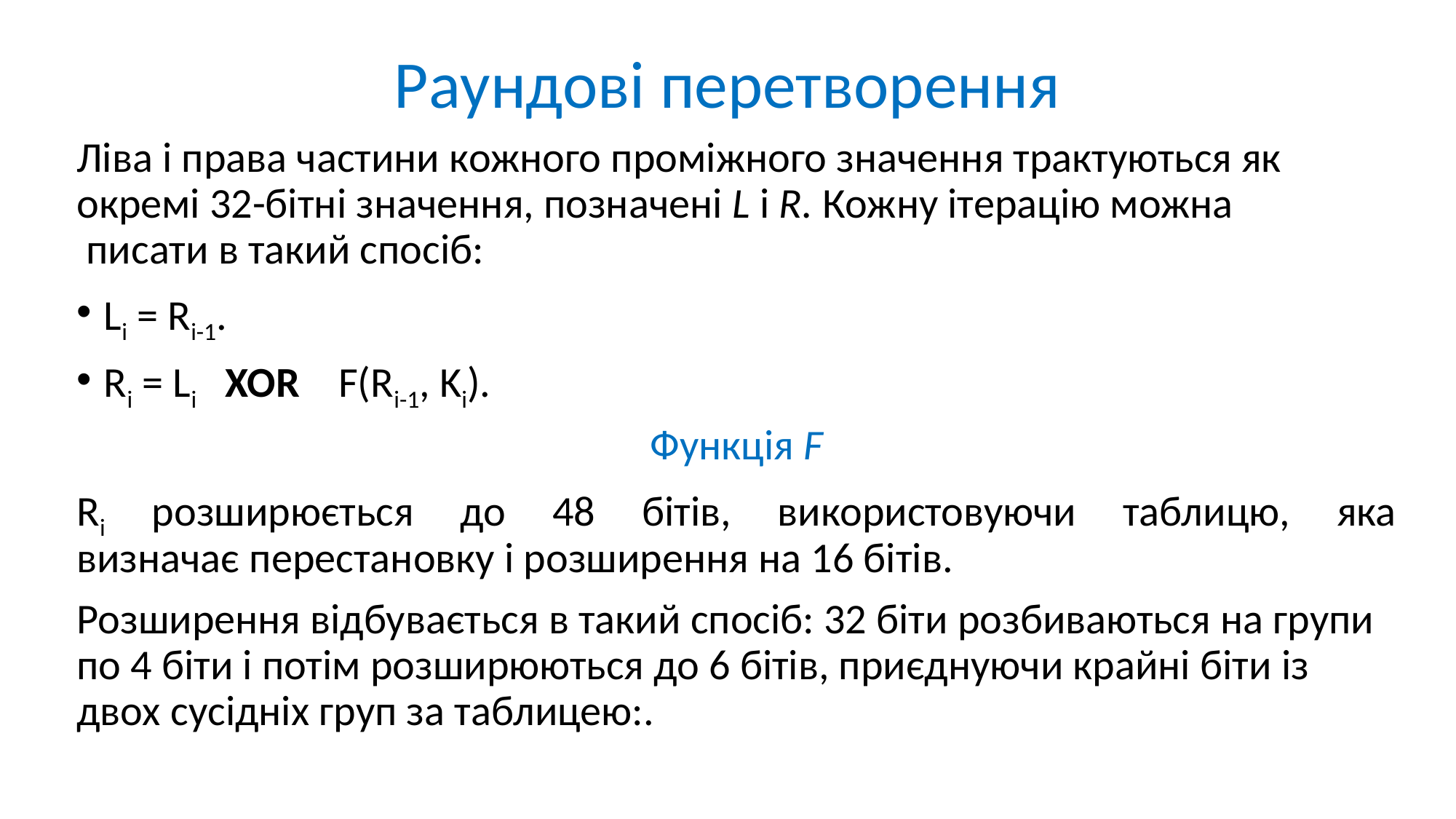

# Раундові перетворення
Ліва і права частини кожного проміжного значення трактуються як окремі 32-бітні значення, позначені L і R. Кожну ітерацію можна
 писати в такий спосіб:
Li = Ri-1.
Ri = Li   XOR    F(Ri-1, Ki).
Функція F
Ri розширюється до 48 бітів, використовуючи таблицю, яка
визначає перестановку і розширення на 16 бітів.
Розширення відбувається в такий спосіб: 32 біти розбиваються на групи по 4 біти і потім розширюються до 6 бітів, приєднуючи крайні біти із двох сусідніх груп за таблицею:.